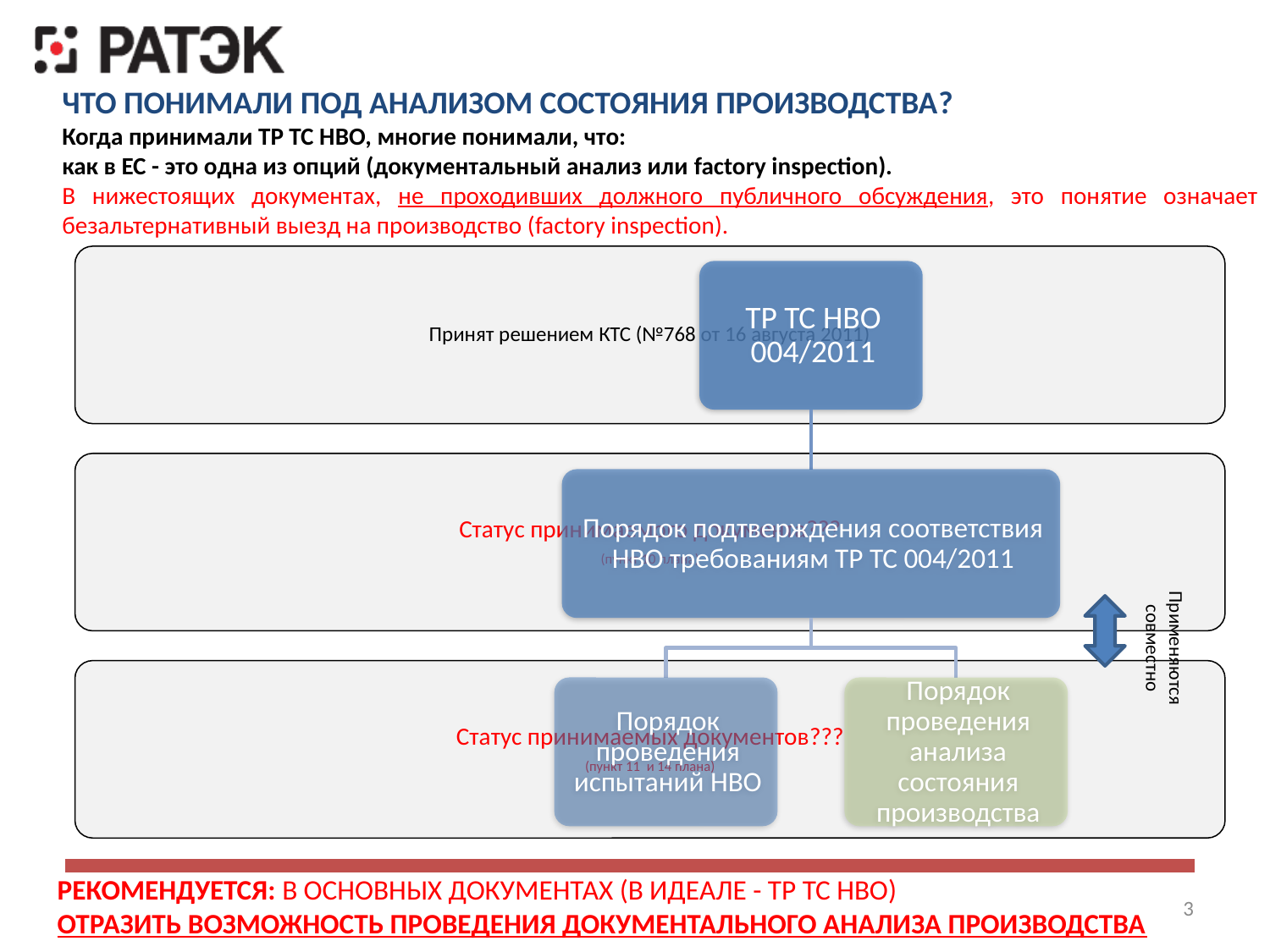

ЧТО ПОНИМАЛИ ПОД АНАЛИЗОМ СОСТОЯНИЯ ПРОИЗВОДСТВА?
Когда принимали ТР ТС НВО, многие понимали, что:
как в ЕС - это одна из опций (документальный анализ или factory inspection).
В нижестоящих документах, не проходивших должного публичного обсуждения, это понятие означает безальтернативный выезд на производство (factory inspection).

Статус принимаемых документов???
(пункт 11  и 14 плана)
Статус принимаемого документа???
(пункт 10 плана)
Принят решением КТС (№768 от 16 августа 2011)
ТР ТС НВО 004/2011
Порядок подтверждения соответствия НВО требованиям ТР ТС 004/2011
Порядок проведения испытаний НВО
Порядок проведения анализа состояния производства

Применяются совместно
РЕКОМЕНДУЕТСЯ: В ОСНОВНЫХ ДОКУМЕНТАХ (В ИДЕАЛЕ - ТР ТС НВО)
ОТРАЗИТЬ ВОЗМОЖНОСТЬ ПРОВЕДЕНИЯ ДОКУМЕНТАЛЬНОГО АНАЛИЗА ПРОИЗВОДСТВА
3